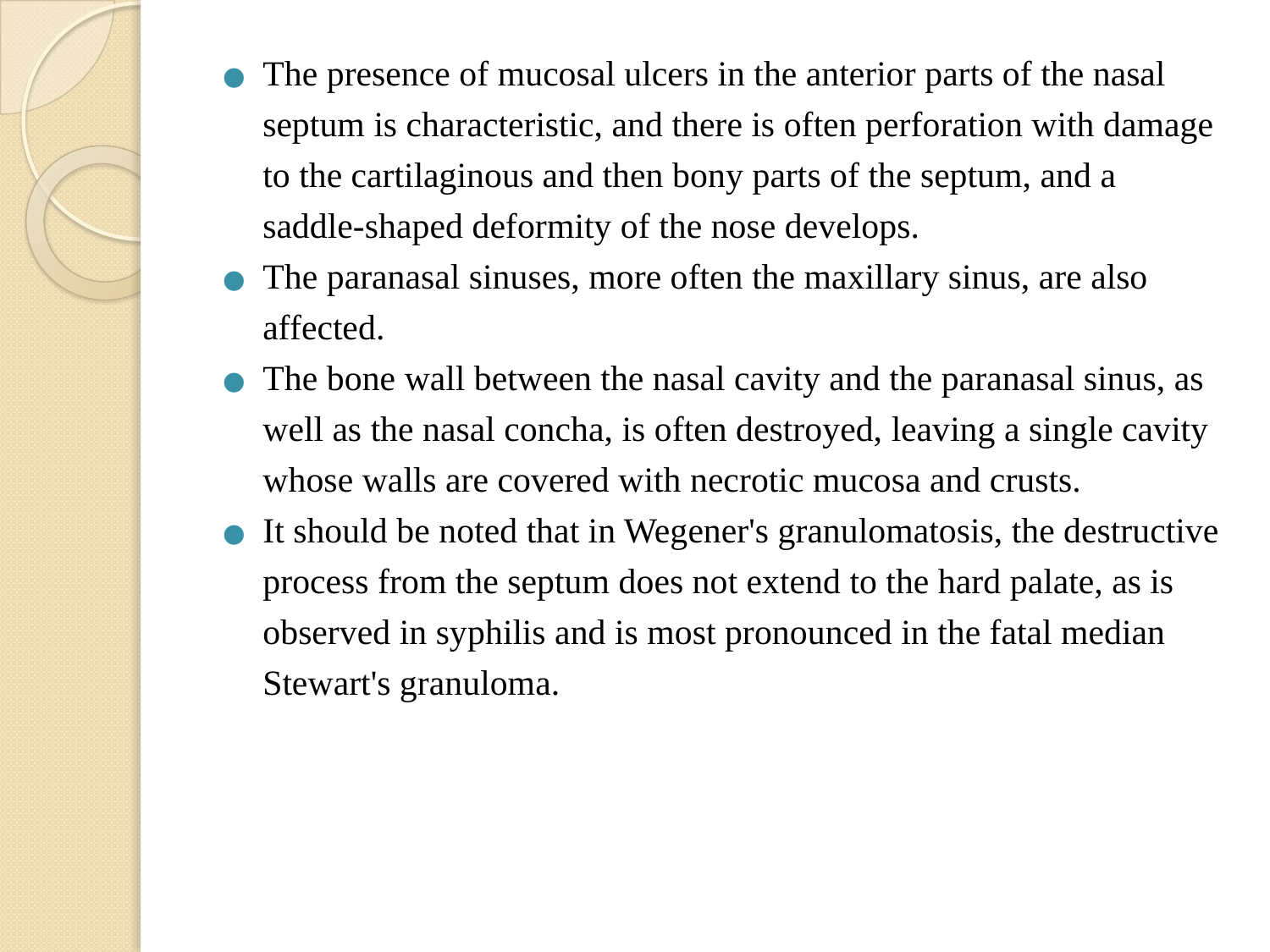

The presence of mucosal ulcers in the anterior parts of the nasal septum is characteristic, and there is often perforation with damage to the cartilaginous and then bony parts of the septum, and a saddle-shaped deformity of the nose develops.
The paranasal sinuses, more often the maxillary sinus, are also affected.
The bone wall between the nasal cavity and the paranasal sinus, as well as the nasal concha, is often destroyed, leaving a single cavity whose walls are covered with necrotic mucosa and crusts.
It should be noted that in Wegener's granulomatosis, the destructive process from the septum does not extend to the hard palate, as is observed in syphilis and is most pronounced in the fatal median Stewart's granuloma.

#